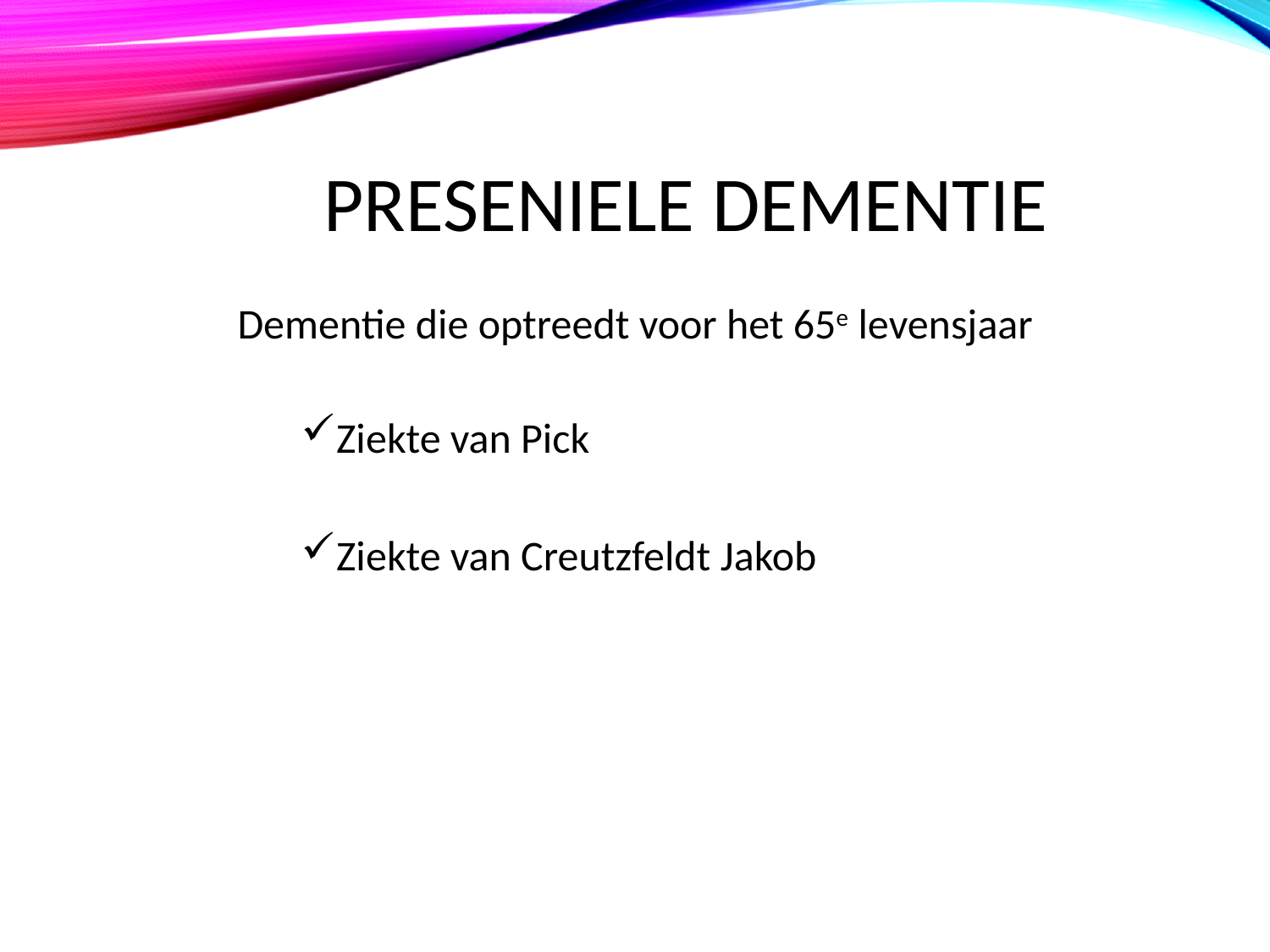

# Preseniele dementie
Dementie die optreedt voor het 65e levensjaar

Ziekte van Pick

Ziekte van Creutzfeldt Jakob